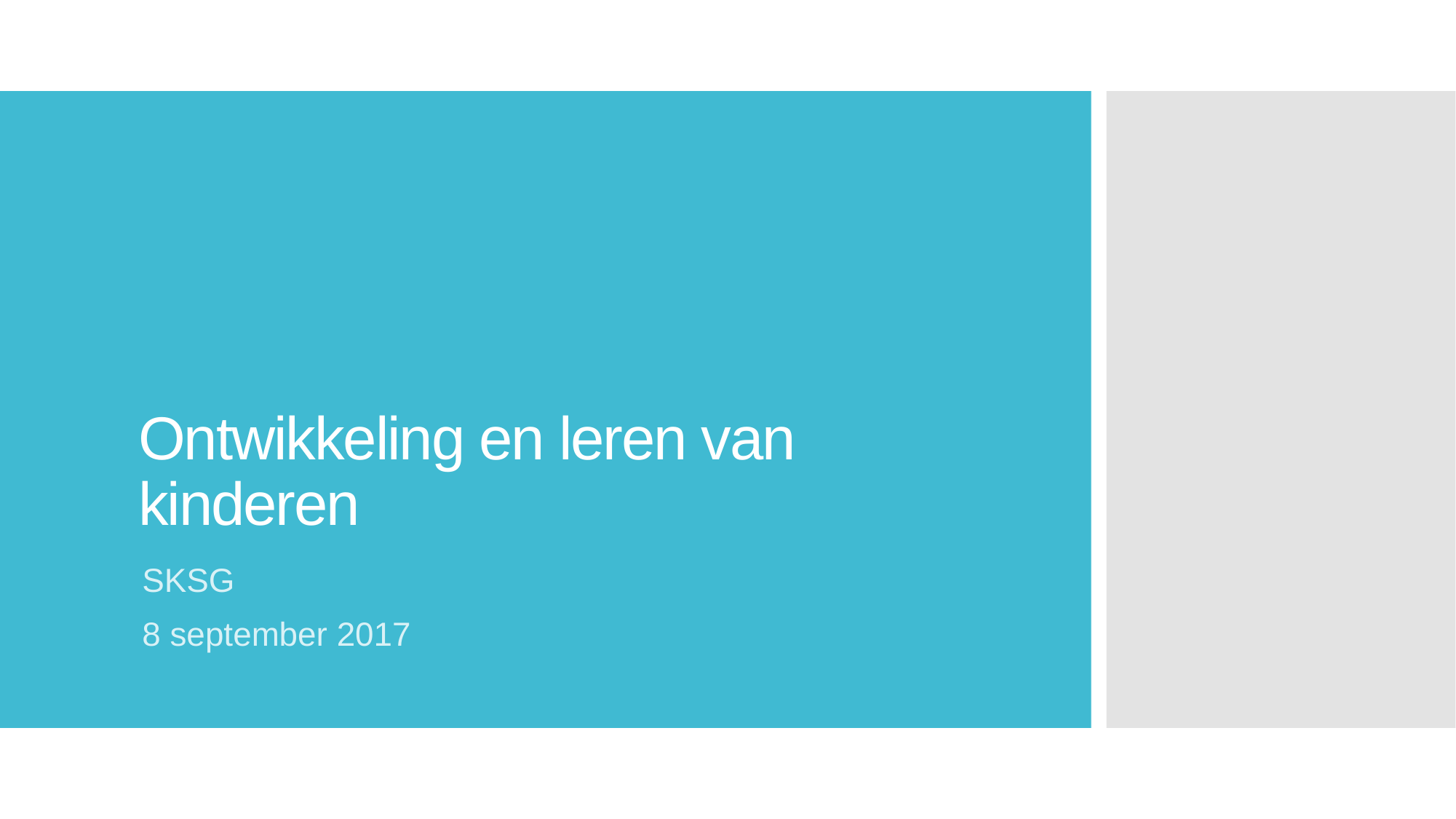

# Ontwikkeling en leren van kinderen
SKSG
8 september 2017